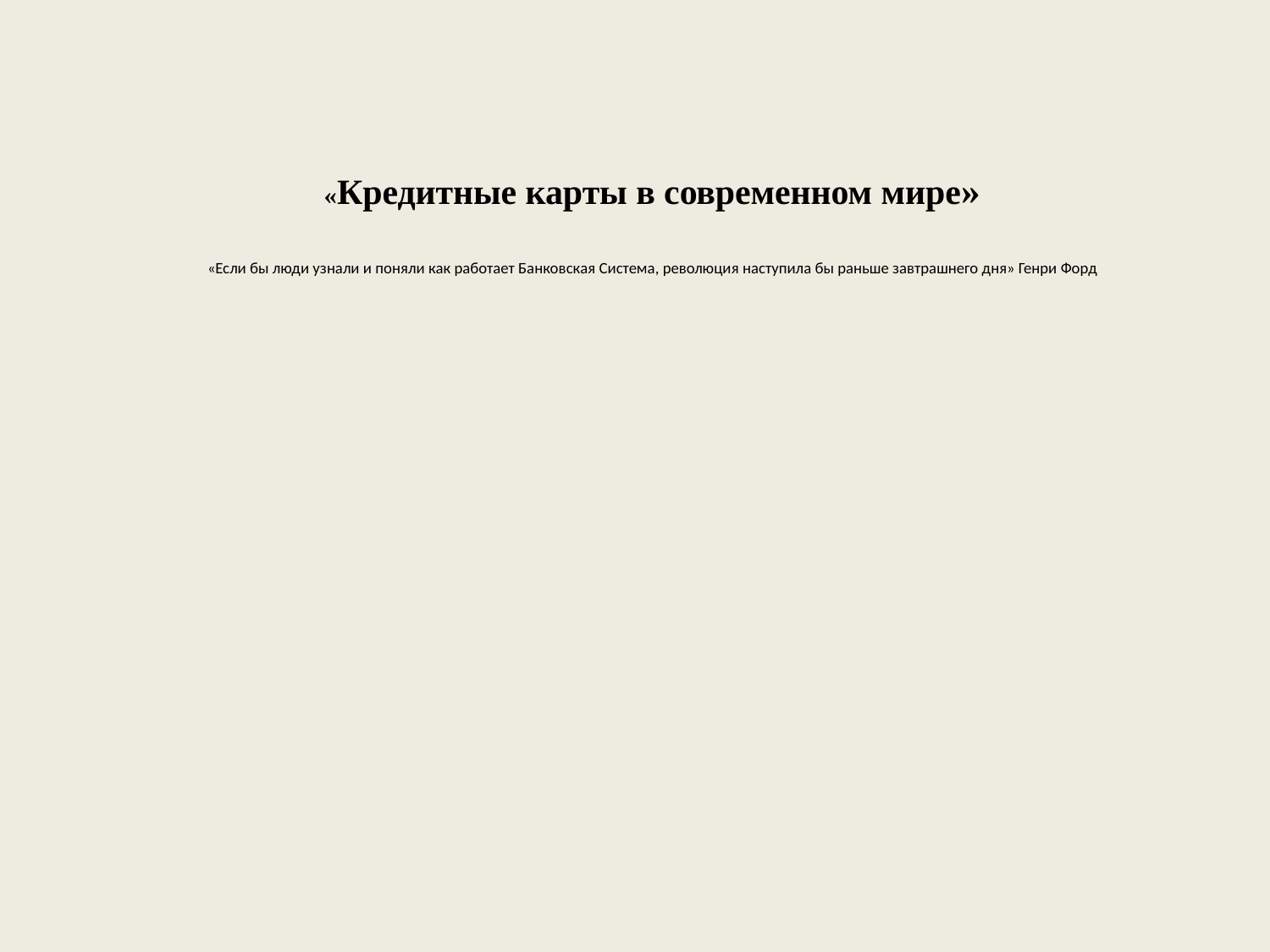

# «Кредитные карты в современном мире» «Если бы люди узнали и поняли как работает Банковская Система, революция наступила бы раньше завтрашнего дня» Генри Форд